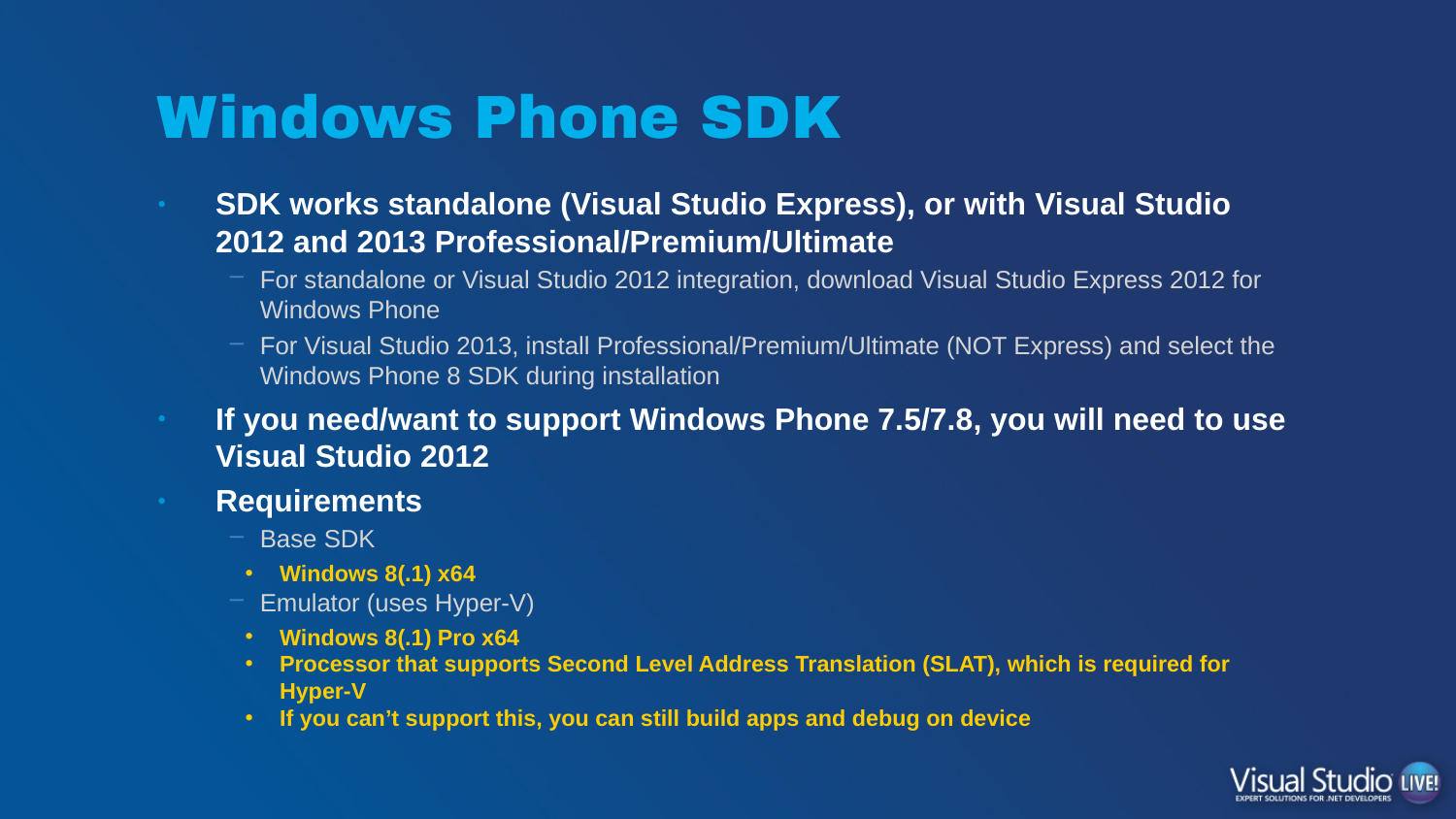

# Windows Phone SDK
SDK works standalone (Visual Studio Express), or with Visual Studio 2012 and 2013 Professional/Premium/Ultimate
For standalone or Visual Studio 2012 integration, download Visual Studio Express 2012 for Windows Phone
For Visual Studio 2013, install Professional/Premium/Ultimate (NOT Express) and select the Windows Phone 8 SDK during installation
If you need/want to support Windows Phone 7.5/7.8, you will need to use Visual Studio 2012
Requirements
Base SDK
Windows 8(.1) x64
Emulator (uses Hyper-V)
Windows 8(.1) Pro x64
Processor that supports Second Level Address Translation (SLAT), which is required for Hyper-V
If you can’t support this, you can still build apps and debug on device